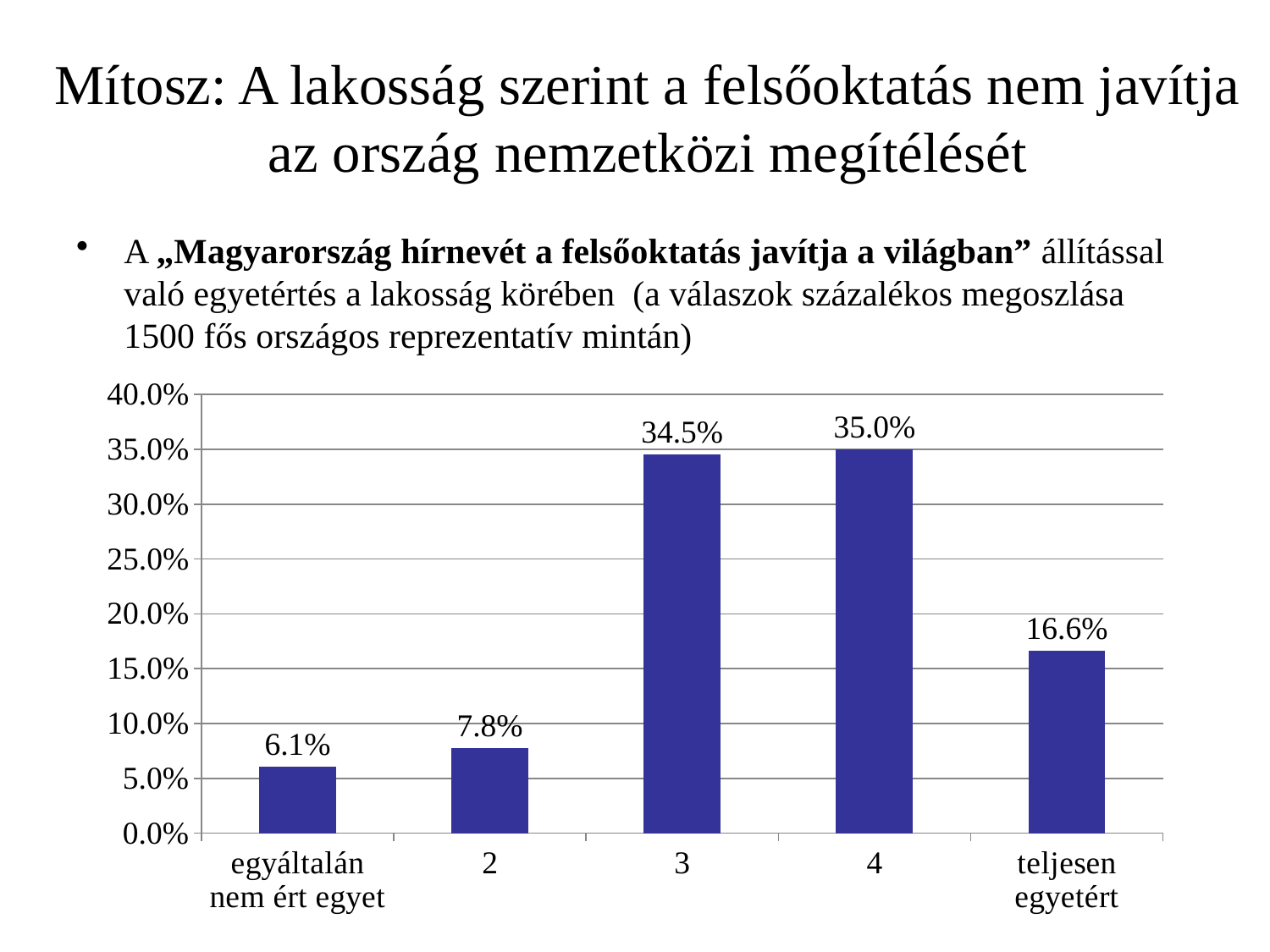

# Mítosz: A lakosság szerint a felsőoktatás nem javítja az ország nemzetközi megítélését
A „Magyarország hírnevét a felsőoktatás javítja a világban” állítással való egyetértés a lakosság körében  (a válaszok százalékos megoszlása 1500 fős országos reprezentatív mintán)

### Chart

| Category |  |
|---|---|
| egyáltalán nem ért egyet | 0.06052269601100414 |
| 2 | 0.07771664374140305 |
| 3 | 0.3452544704264099 |
| 4 | 0.3500687757909218 |
| teljesen egyetért | 0.16643741403026144 |